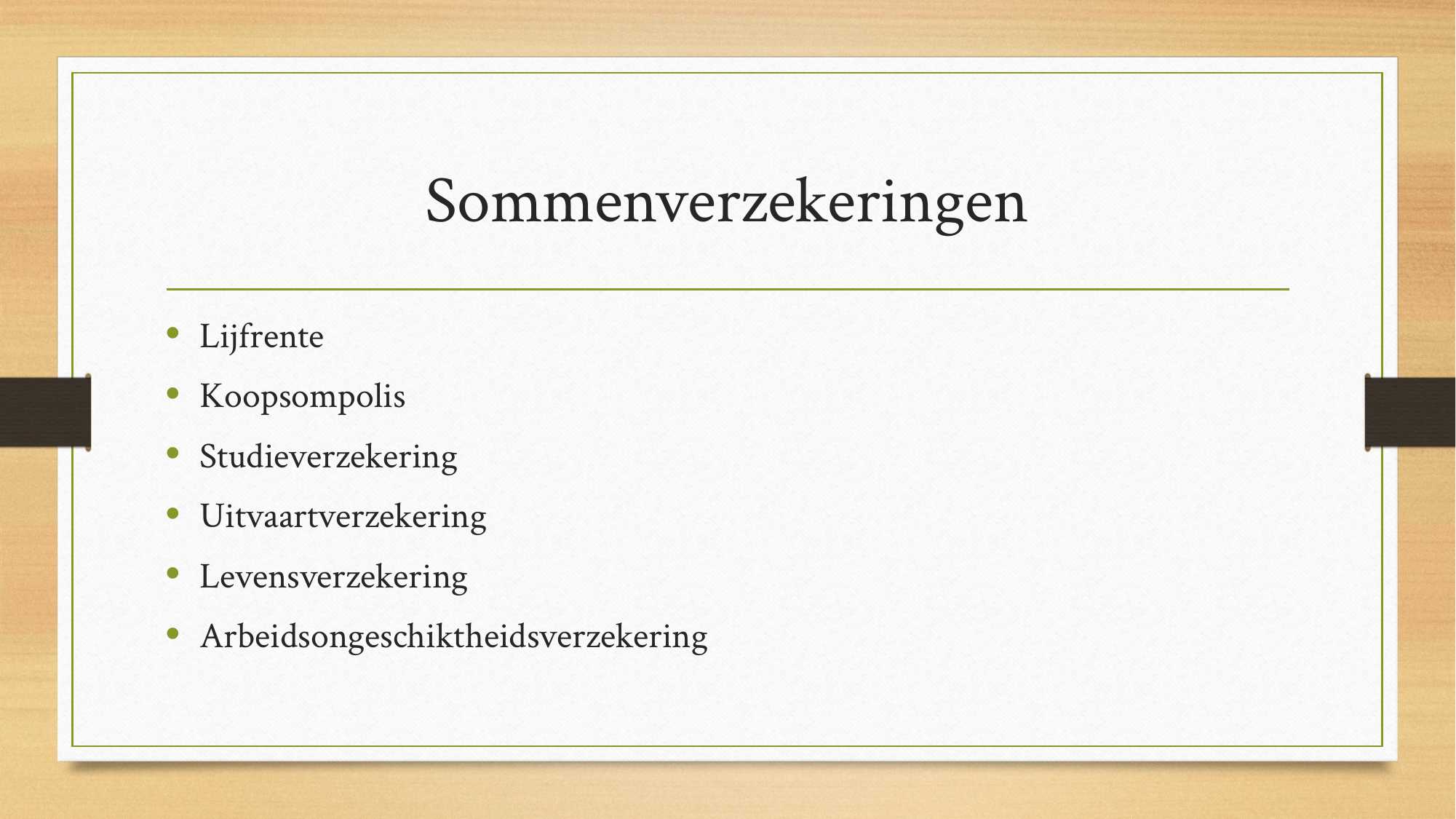

# Sommenverzekeringen
Lijfrente
Koopsompolis
Studieverzekering
Uitvaartverzekering
Levensverzekering
Arbeidsongeschiktheidsverzekering